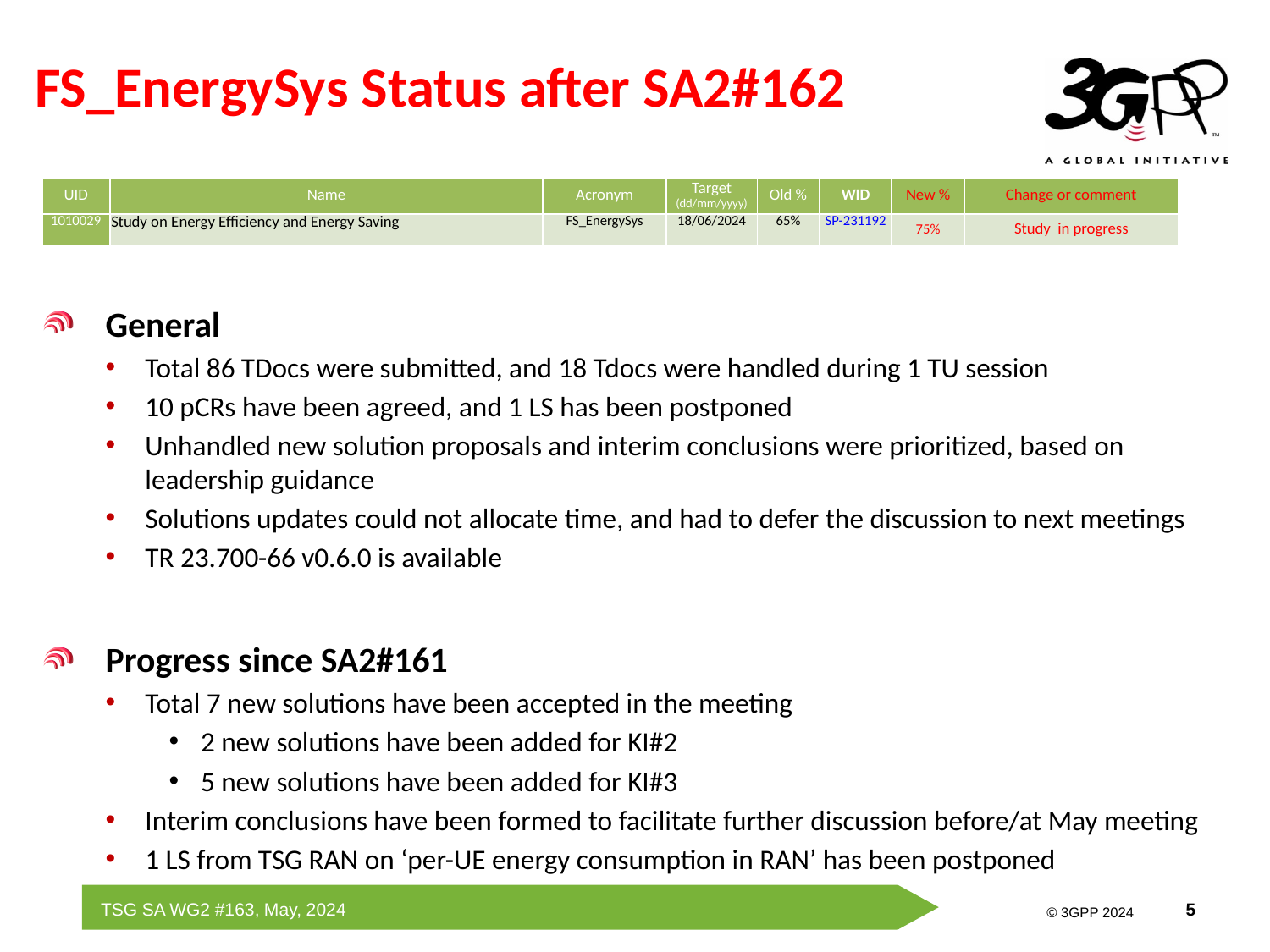

# FS_EnergySys Status after SA2#162
| UID | Name | Acronym | Target (dd/mm/yyyy) | Old % | WID | New % | Change or comment |
| --- | --- | --- | --- | --- | --- | --- | --- |
| 1010029 | Study on Energy Efficiency and Energy Saving | FS\_EnergySys | 18/06/2024 | 65% | SP-231192 | 75% | Study in progress |
General
Total 86 TDocs were submitted, and 18 Tdocs were handled during 1 TU session
10 pCRs have been agreed, and 1 LS has been postponed
Unhandled new solution proposals and interim conclusions were prioritized, based on leadership guidance
Solutions updates could not allocate time, and had to defer the discussion to next meetings
TR 23.700-66 v0.6.0 is available

Progress since SA2#161
Total 7 new solutions have been accepted in the meeting
2 new solutions have been added for KI#2
5 new solutions have been added for KI#3
Interim conclusions have been formed to facilitate further discussion before/at May meeting
1 LS from TSG RAN on ‘per-UE energy consumption in RAN’ has been postponed